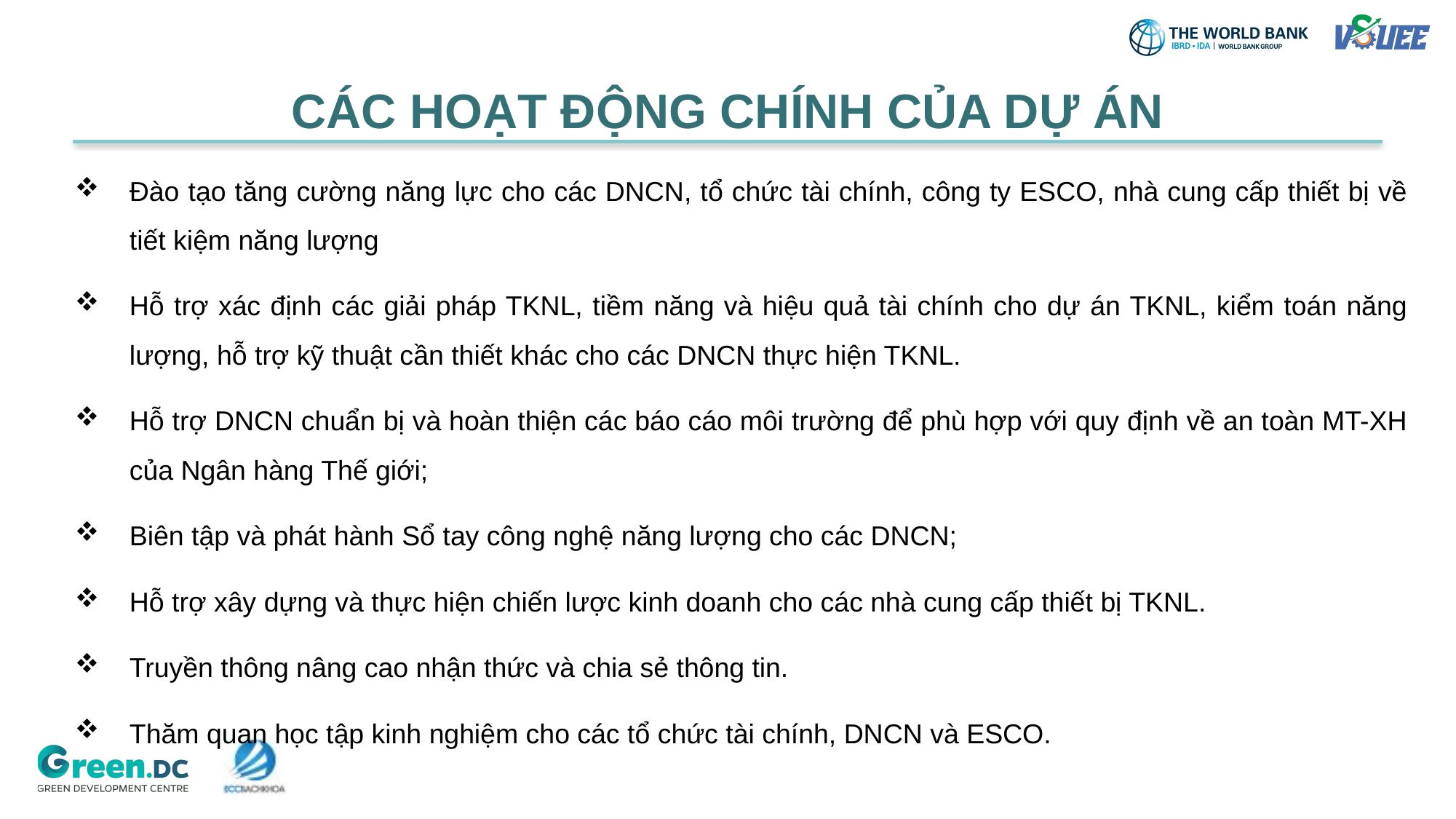

# CÁC HOẠT ĐỘNG CHÍNH CỦA DỰ ÁN
Đào tạo tăng cường năng lực cho các DNCN, tổ chức tài chính, công ty ESCO, nhà cung cấp thiết bị về tiết kiệm năng lượng
Hỗ trợ xác định các giải pháp TKNL, tiềm năng và hiệu quả tài chính cho dự án TKNL, kiểm toán năng lượng, hỗ trợ kỹ thuật cần thiết khác cho các DNCN thực hiện TKNL.
Hỗ trợ DNCN chuẩn bị và hoàn thiện các báo cáo môi trường để phù hợp với quy định về an toàn MT-XH của Ngân hàng Thế giới;
Biên tập và phát hành Sổ tay công nghệ năng lượng cho các DNCN;
Hỗ trợ xây dựng và thực hiện chiến lược kinh doanh cho các nhà cung cấp thiết bị TKNL.
Truyền thông nâng cao nhận thức và chia sẻ thông tin.
Thăm quan học tập kinh nghiệm cho các tổ chức tài chính, DNCN và ESCO.